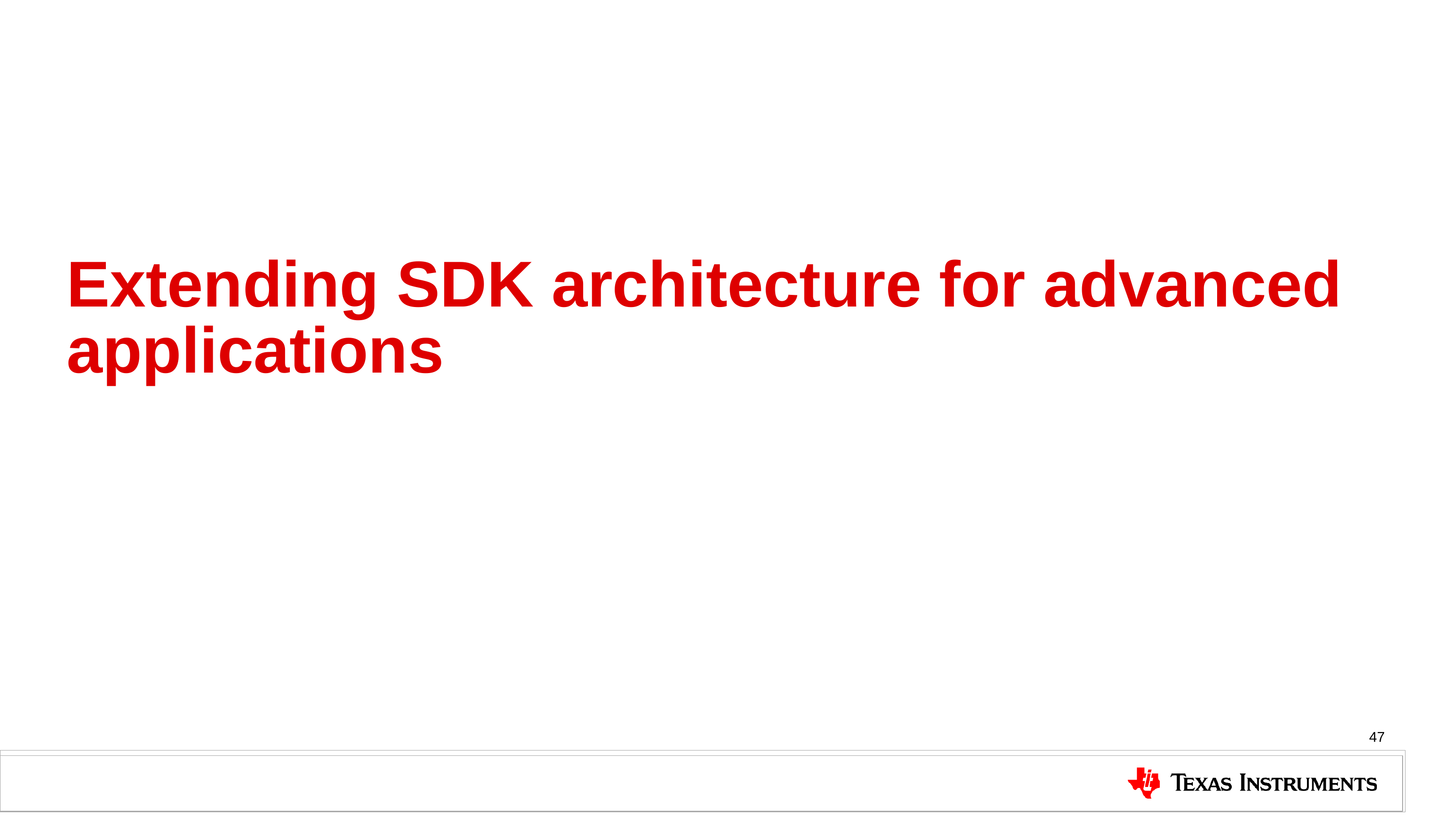

# Extending SDK architecture for advanced applications

47